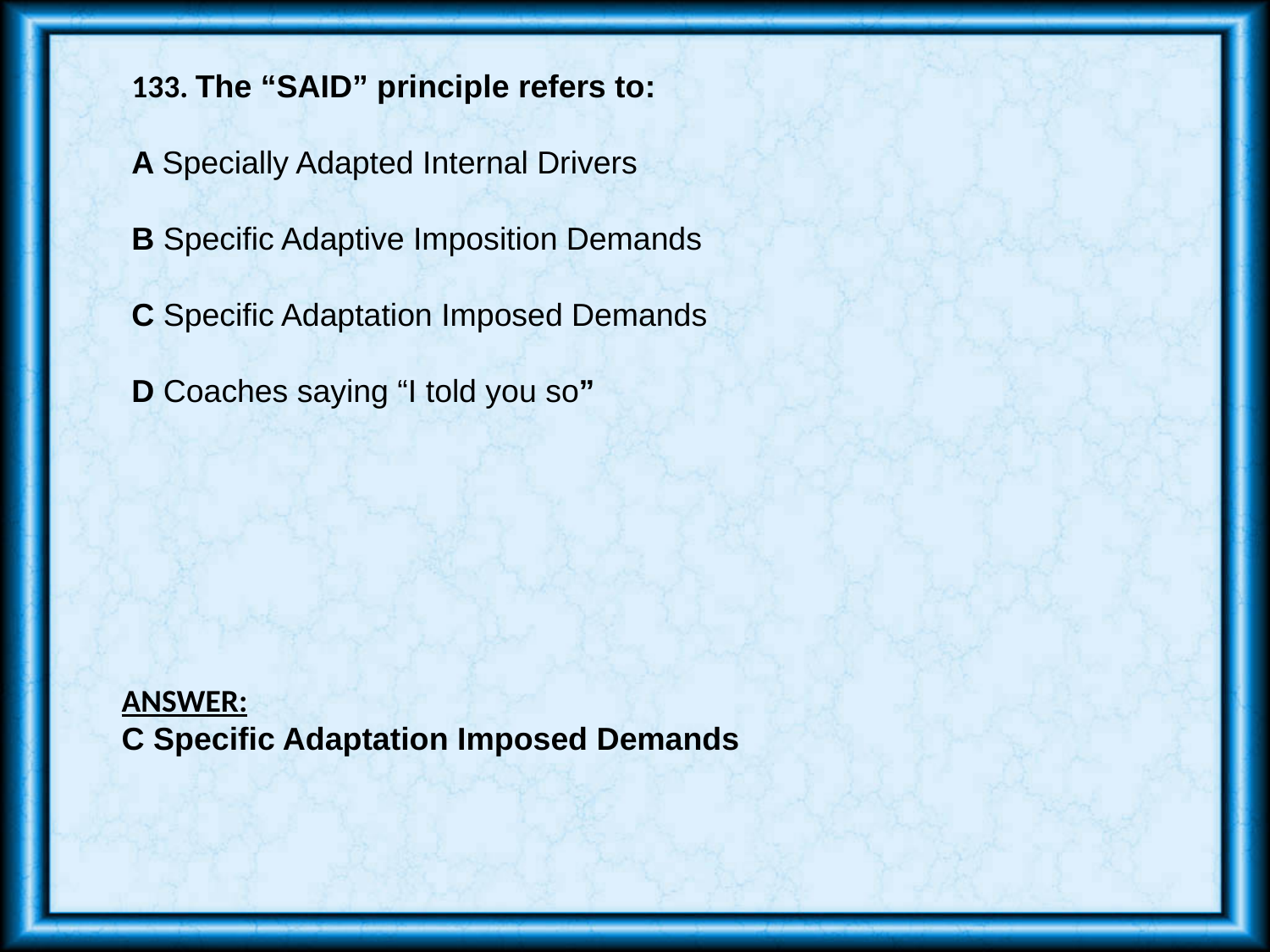

133. The “SAID” principle refers to:

A Specially Adapted Internal Drivers

B Specific Adaptive Imposition Demands

C Specific Adaptation Imposed Demands

D Coaches saying “I told you so”

ANSWER:
C Specific Adaptation Imposed Demands